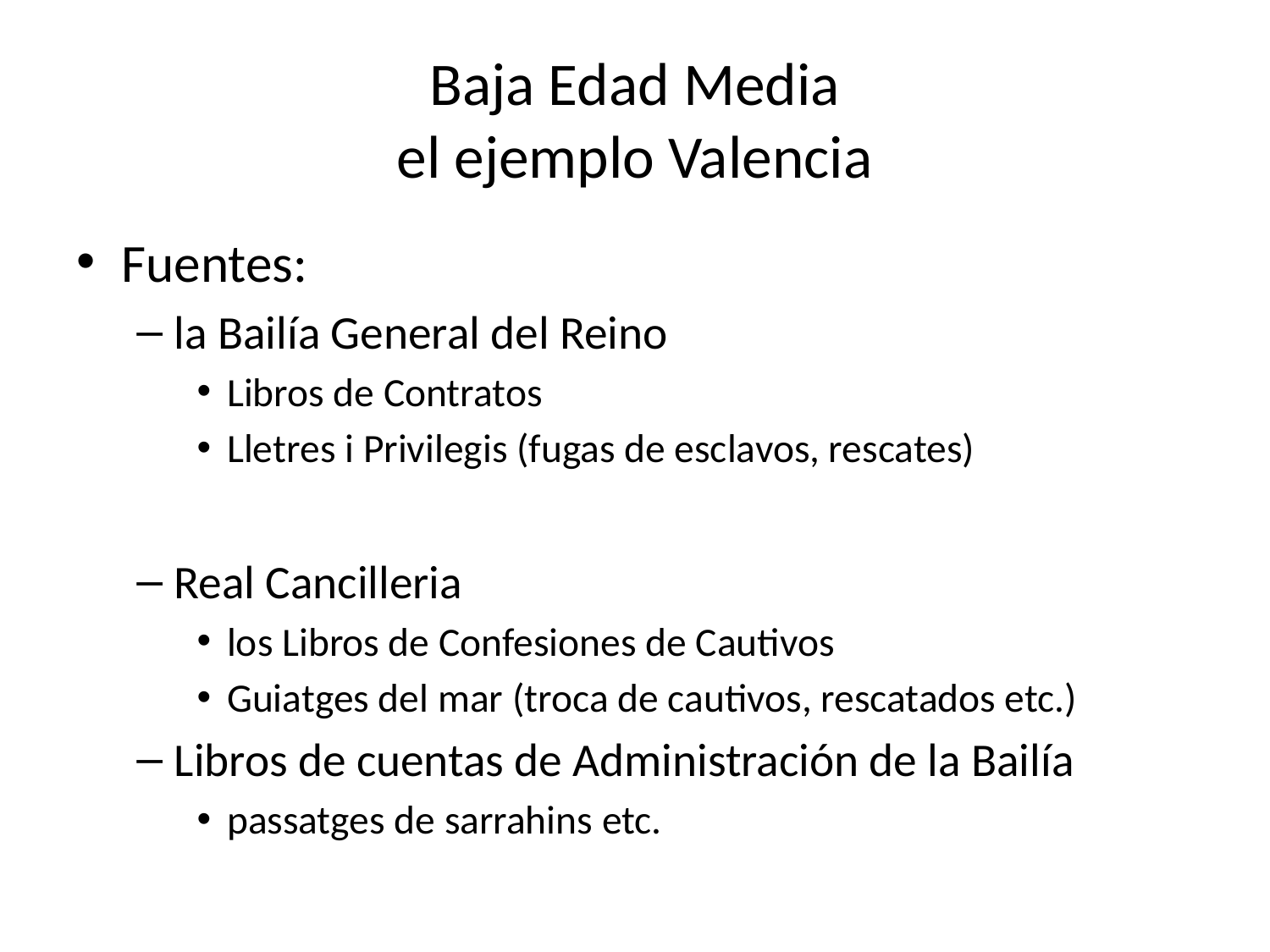

# Baja Edad Media el ejemplo Valencia
Fuentes:
la Bailía General del Reino
Libros de Contratos
Lletres i Privilegis (fugas de esclavos, rescates)

Real Cancilleria
los Libros de Confesiones de Cautivos
Guiatges del mar (troca de cautivos, rescatados etc.)
Libros de cuentas de Administración de la Bailía
passatges de sarrahins etc.